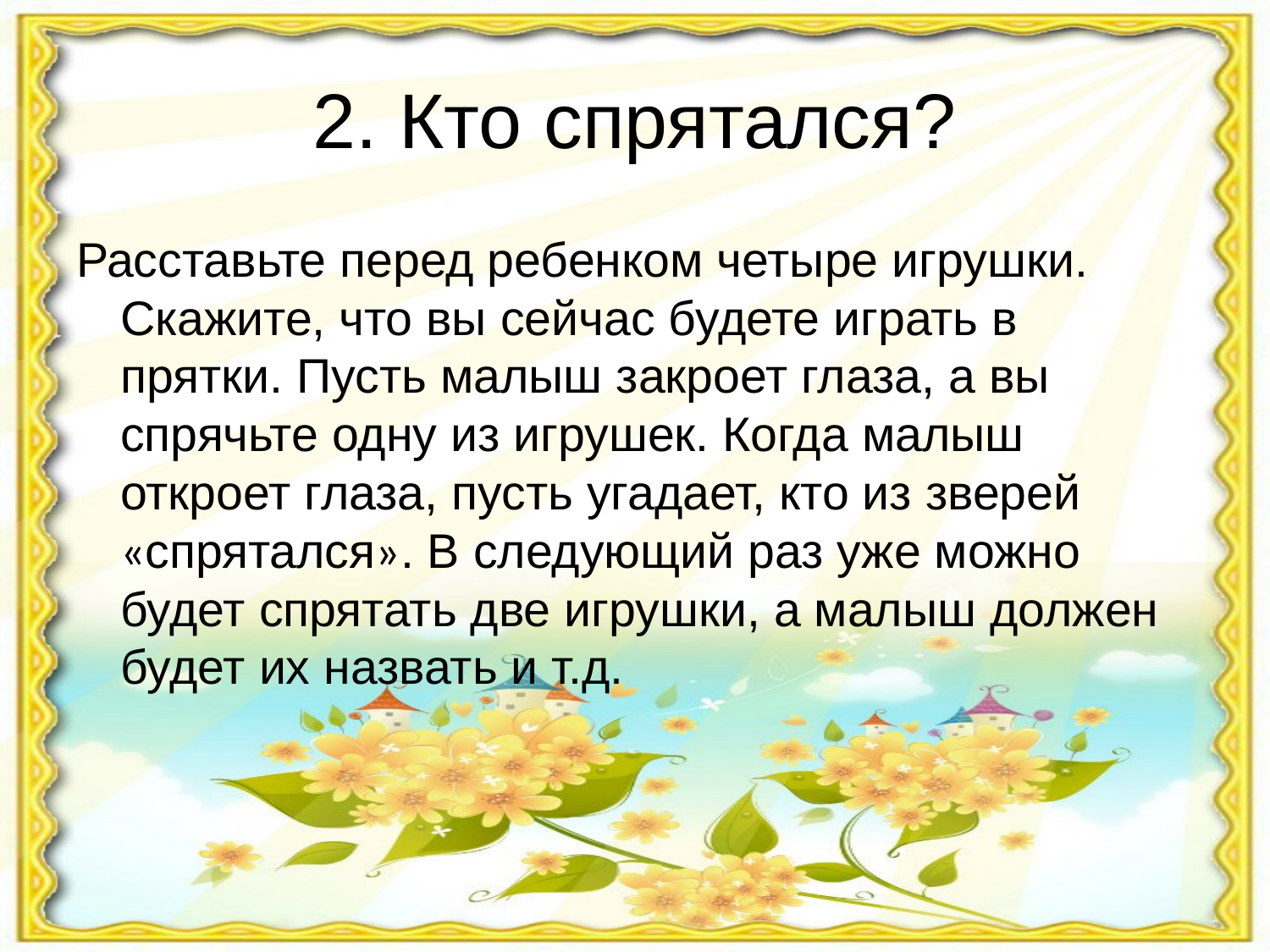

# 2. Кто спрятался?
Расставьте перед ребенком четыре игрушки. Скажите, что вы сейчас будете играть в прятки. Пусть малыш закроет глаза, а вы спрячьте одну из игрушек. Когда малыш откроет глаза, пусть угадает, кто из зверей «спрятался». В следующий раз уже можно будет спрятать две игрушки, а малыш должен будет их назвать и т.д.